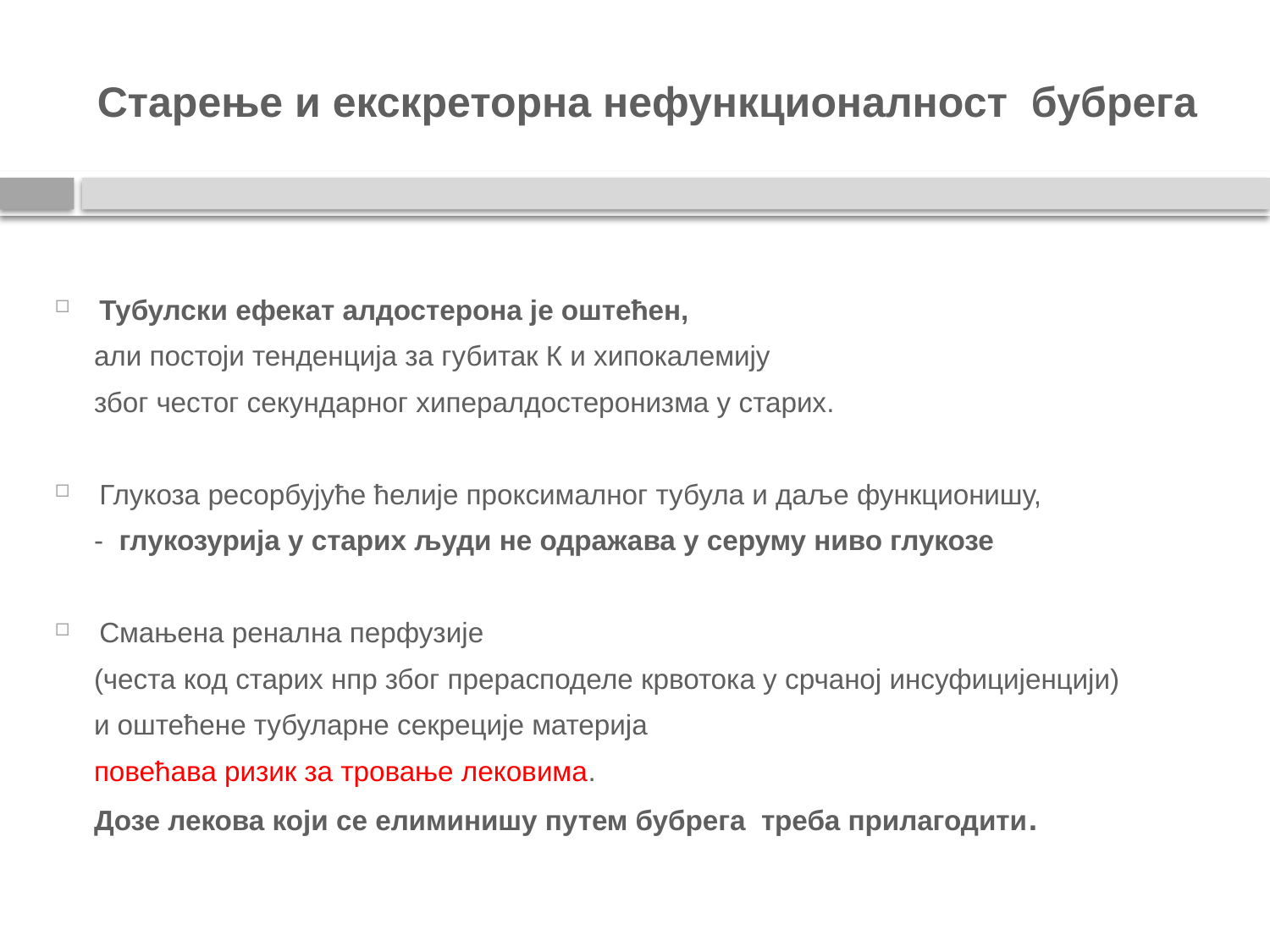

# Старење и екскреторна нефункционалност  бубрега
Тубулски ефекат алдостерона је оштећен,
     али постоји тенденција за губитак К и хипокалемију
     због честог секундарног хипералдостеронизма у старих.

Глукоза ресорбујуће ћелије проксималног тубула и даље функционишу,
     -  глукозурија у старих људи не одражава у серуму ниво глукозе

Смањена ренална перфузије
     (честа код старих нпр због прерасподеле крвотока у срчаној инсуфицијенцији)
     и оштећене тубуларне секреције материја
     повећава ризик за тровање лековима.
     Дозе лекова који се елиминишу путем бубрега  треба прилагодити.